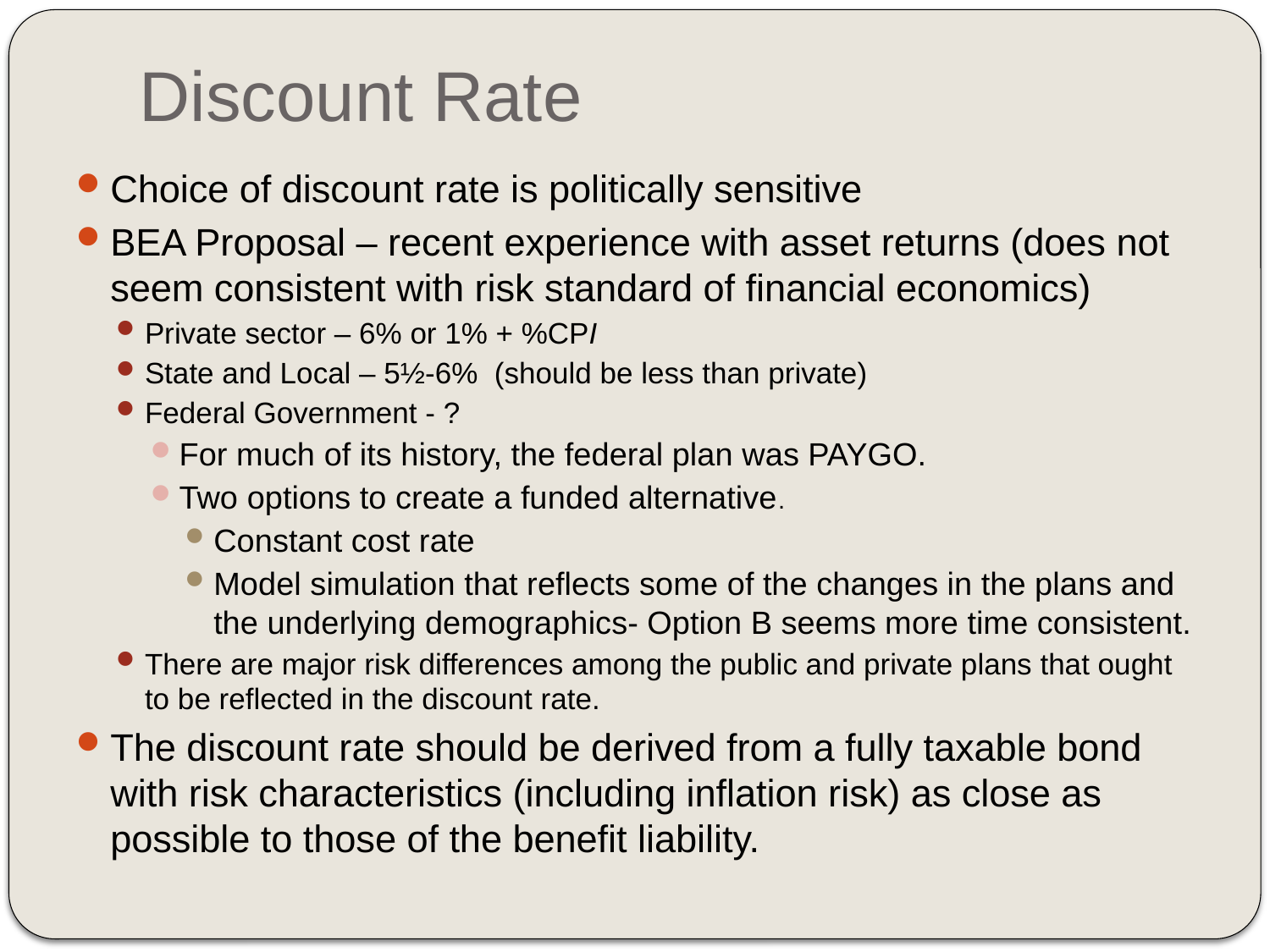

# Discount Rate
Choice of discount rate is politically sensitive
BEA Proposal – recent experience with asset returns (does not seem consistent with risk standard of financial economics)
Private sector – 6% or 1% + %CPI
State and Local – 5½-6%  (should be less than private)
Federal Government - ?
For much of its history, the federal plan was PAYGO.
Two options to create a funded alternative.
Constant cost rate
Model simulation that reflects some of the changes in the plans and the underlying demographics- Option B seems more time consistent.
There are major risk differences among the public and private plans that ought to be reflected in the discount rate.
The discount rate should be derived from a fully taxable bond with risk characteristics (including inflation risk) as close as possible to those of the benefit liability.